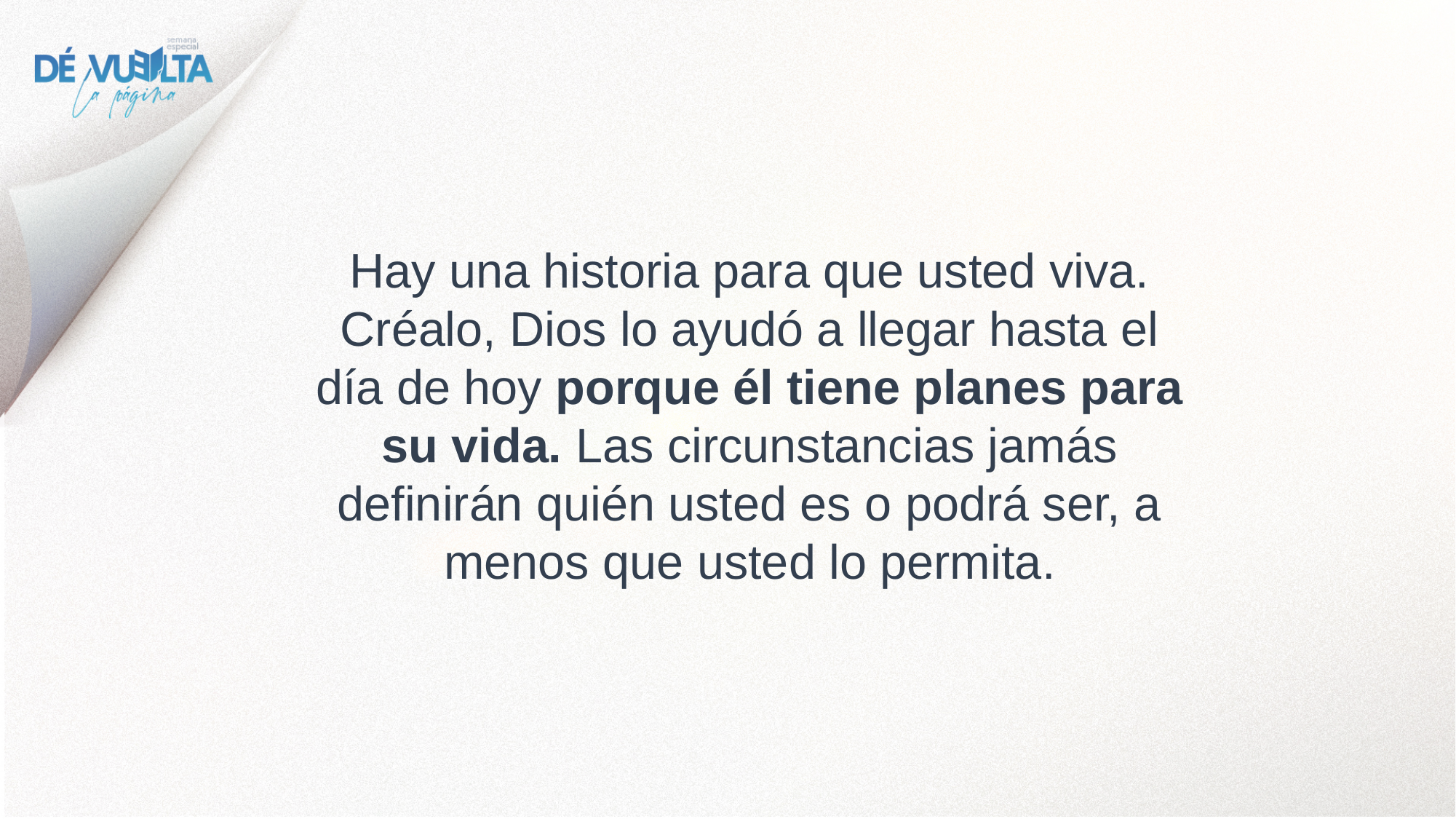

Hay una historia para que usted viva. Créalo, Dios lo ayudó a llegar hasta el día de hoy porque él tiene planes para su vida. Las circunstancias jamás definirán quién usted es o podrá ser, a menos que usted lo permita.